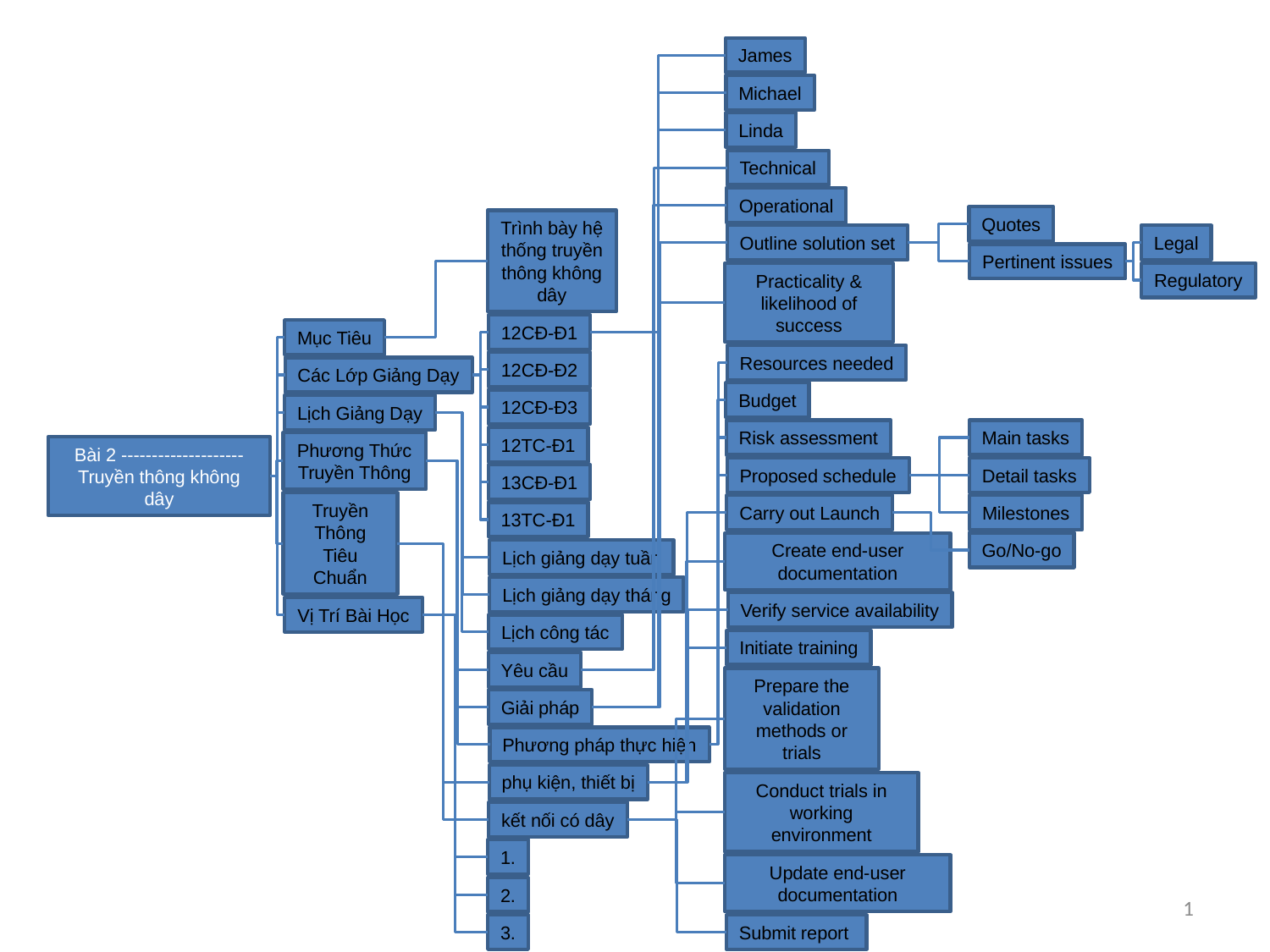

James
Michael
Linda
Technical
Operational
Quotes
Trình bày hệ thống truyền thông không dây
Legal
Outline solution set
Pertinent issues
Regulatory
Practicality & likelihood of success
12CĐ-Đ1
Mục Tiêu
Resources needed
12CĐ-Đ2
Các Lớp Giảng Dạy
Budget
12CĐ-Đ3
Lịch Giảng Dạy
Risk assessment
Main tasks
12TC-Đ1
Phương Thức Truyền Thông
Bài 2 -------------------- Truyền thông không dây
Proposed schedule
Detail tasks
13CĐ-Đ1
Truyền Thông Tiêu Chuẩn
Milestones
Carry out Launch
13TC-Đ1
Go/No-go
Create end-user documentation
Lịch giảng dạy tuần
Lịch giảng dạy tháng
Verify service availability
Vị Trí Bài Học
Lịch công tác
Initiate training
Yêu cầu
Prepare the validation methods or trials
Giải pháp
Phương pháp thực hiện
phụ kiện, thiết bị
Conduct trials in working environment
kết nối có dây
1.
Update end-user documentation
2.
3.
Submit report

1